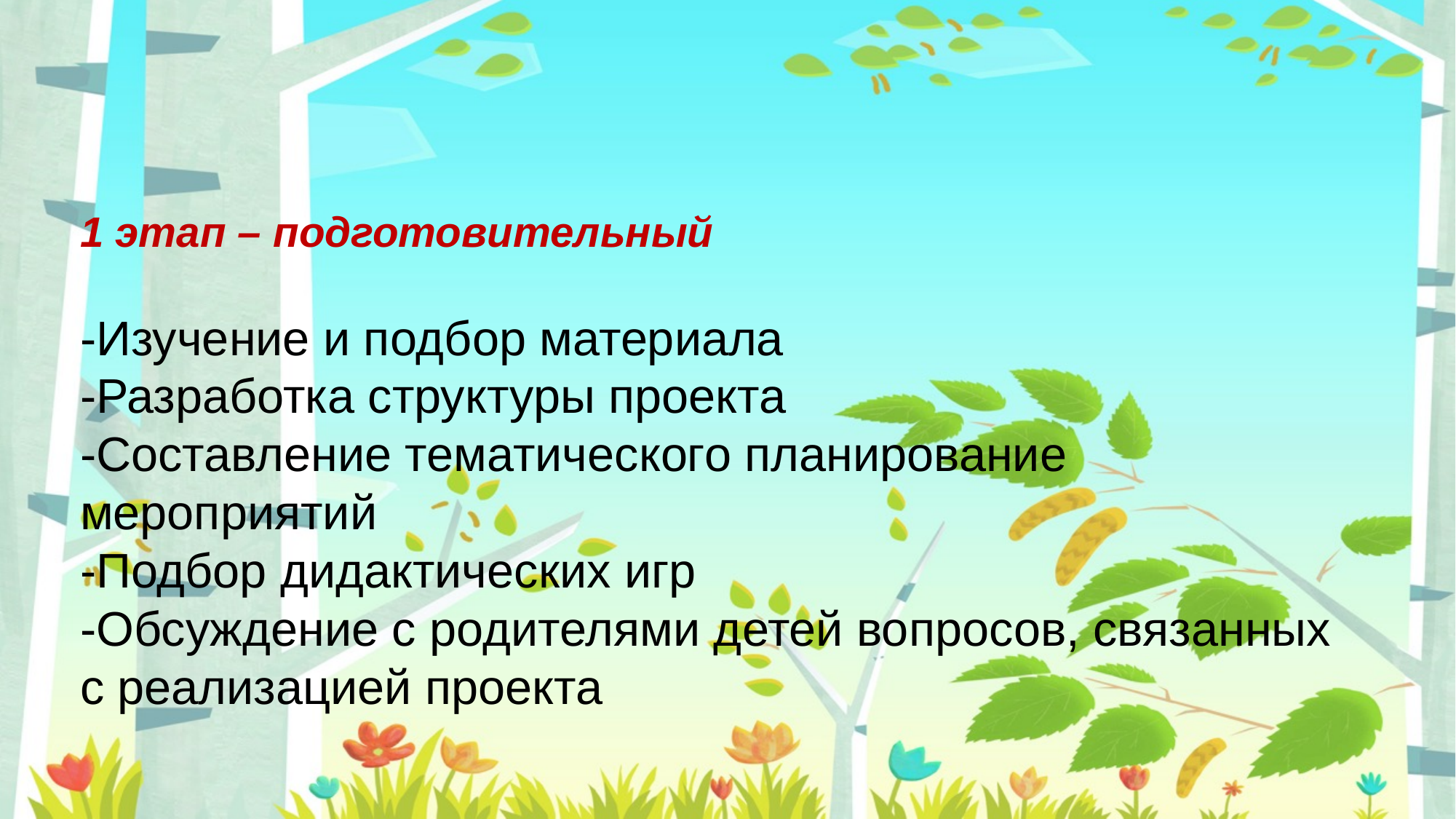

1 этап – подготовительный

-Изучение и подбор материала
-Разработка структуры проекта
-Составление тематического планирование мероприятий
-Подбор дидактических игр
-Обсуждение с родителями детей вопросов, связанных с реализацией проекта